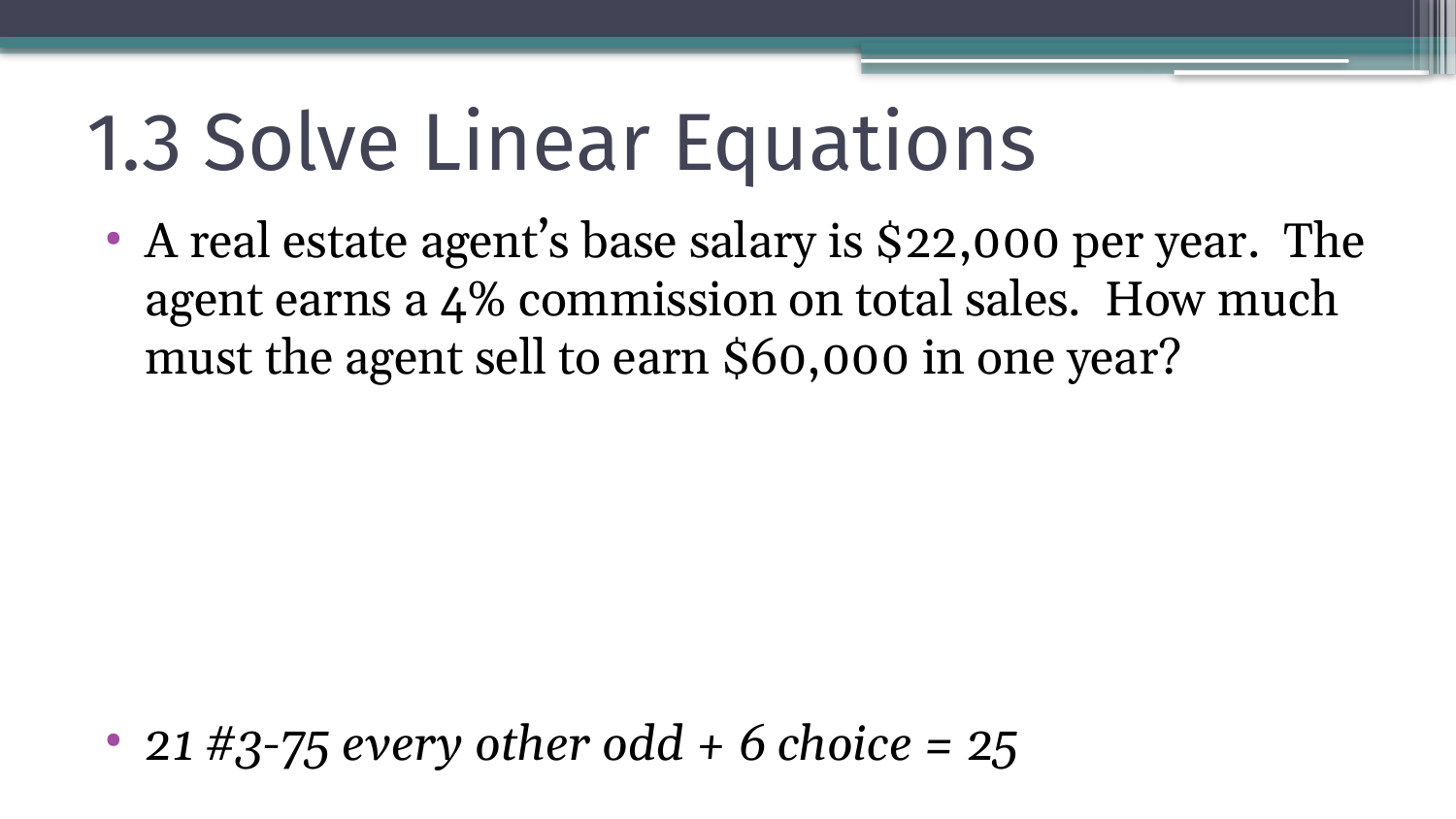

# 1.3 Solve Linear Equations
A real estate agent’s base salary is $22,000 per year.  The agent earns a 4% commission on total sales.  How much must the agent sell to earn $60,000 in one year?

21 #3-75 every other odd + 6 choice = 25